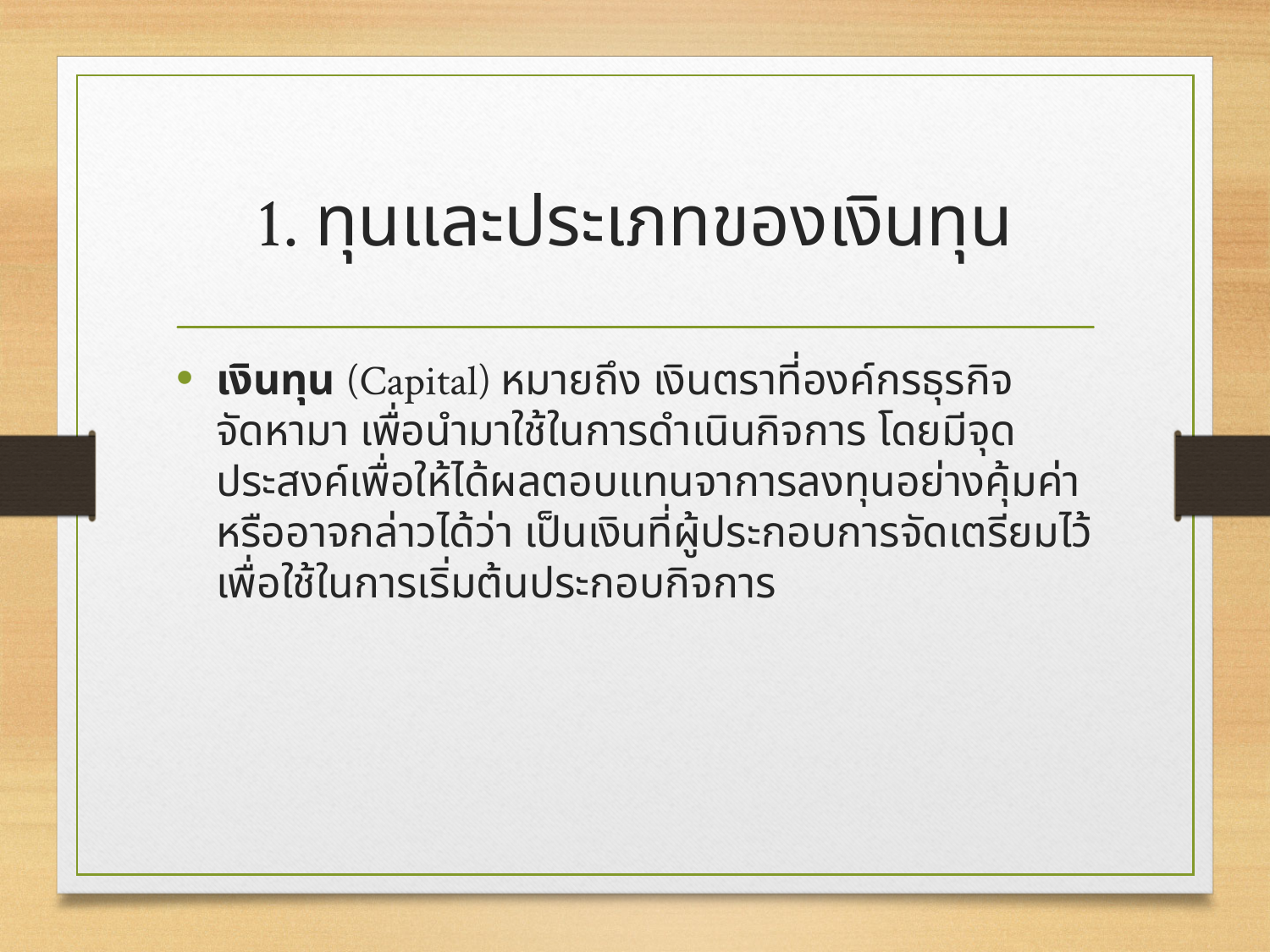

# 1. ทุนและประเภทของเงินทุน
เงินทุน (Capital) หมายถึง เงินตราที่องค์กรธุรกิจจัดหามา เพื่อนำมาใช้ในการดำเนินกิจการ โดยมีจุดประสงค์เพื่อให้ได้ผลตอบแทนจาการลงทุนอย่างคุ้มค่า หรืออาจกล่าวได้ว่า เป็นเงินที่ผู้ประกอบการจัดเตรียมไว้เพื่อใช้ในการเริ่มต้นประกอบกิจการ